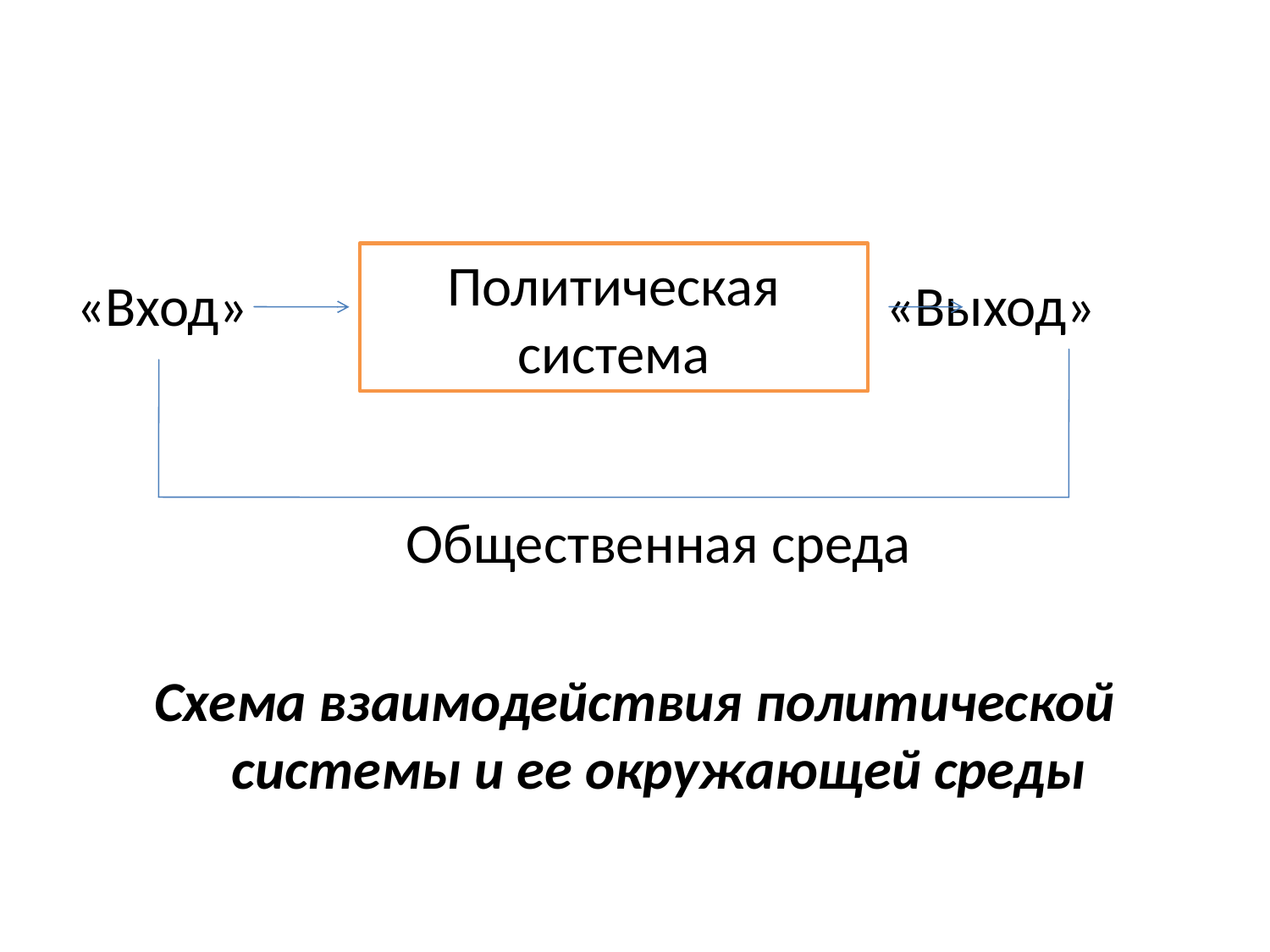

«Вход»						«Выход»

	Общественная среда

Схема взаимодействия политической системы и ее окружающей среды
Политическая система